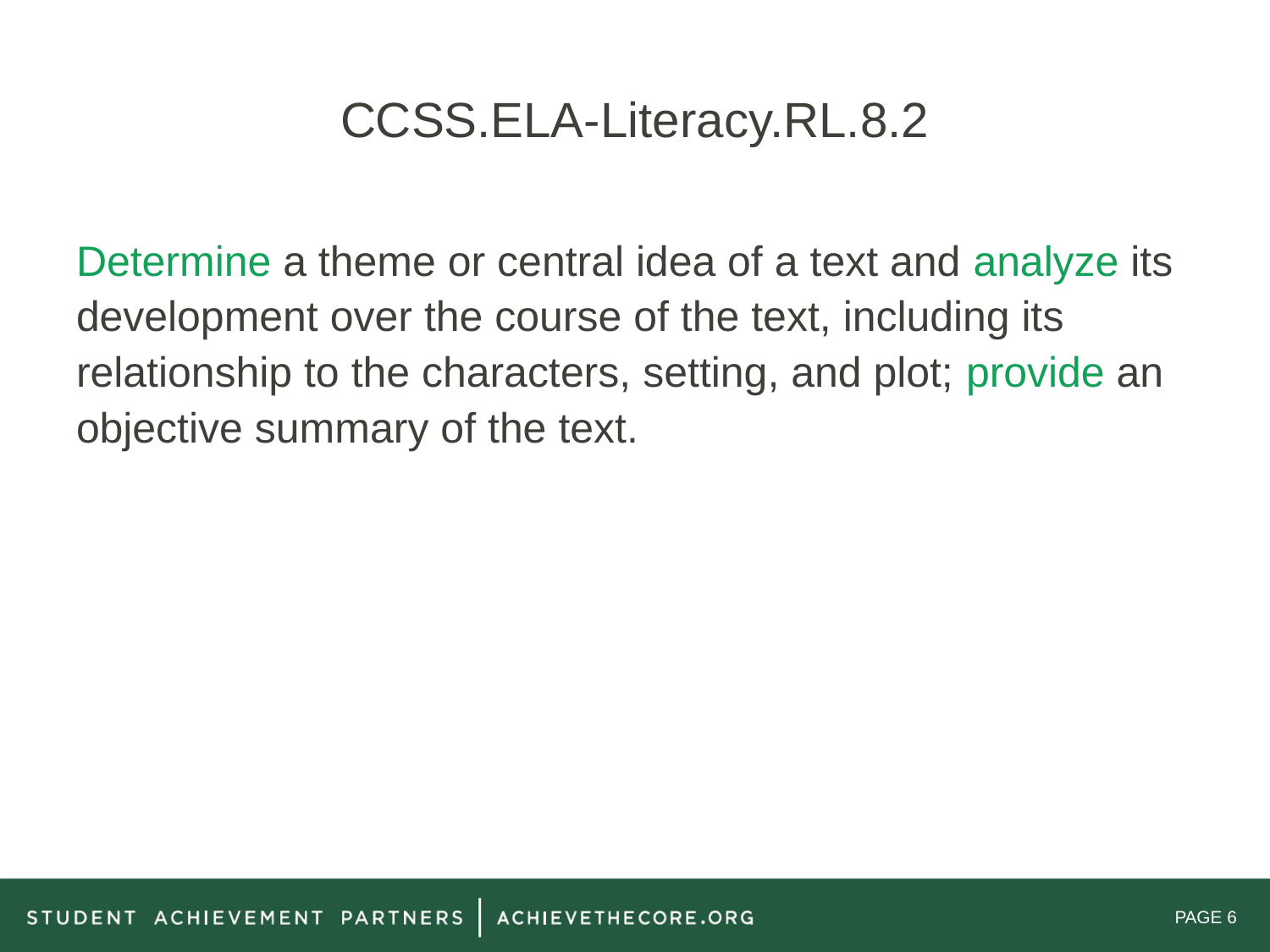

# CCSS.ELA-Literacy.RL.8.2
Determine a theme or central idea of a text and analyze its development over the course of the text, including its relationship to the characters, setting, and plot; provide an objective summary of the text.